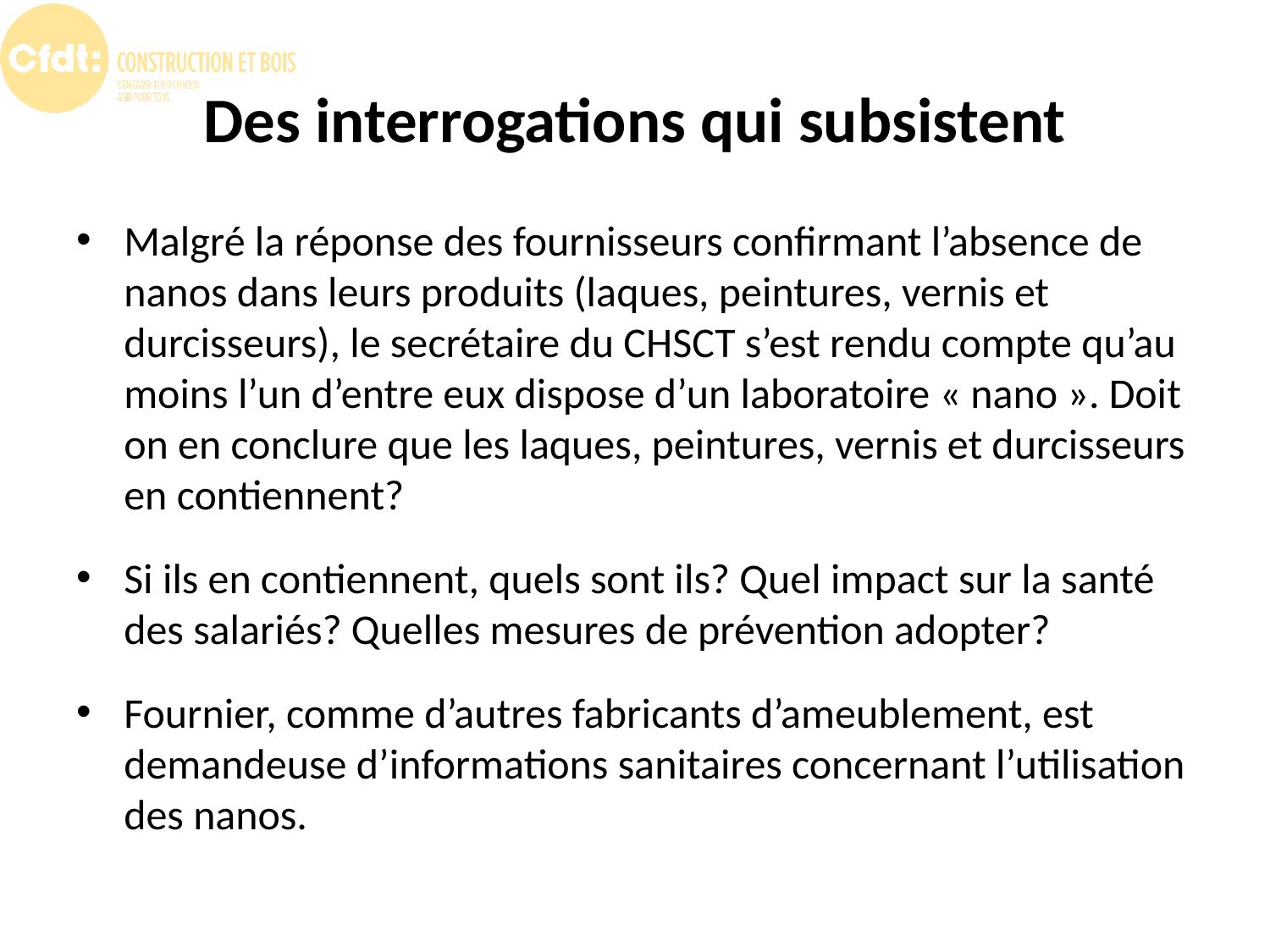

# Des interrogations qui subsistent
Malgré la réponse des fournisseurs confirmant l’absence de nanos dans leurs produits (laques, peintures, vernis et durcisseurs), le secrétaire du CHSCT s’est rendu compte qu’au moins l’un d’entre eux dispose d’un laboratoire « nano ». Doit on en conclure que les laques, peintures, vernis et durcisseurs en contiennent?

Si ils en contiennent, quels sont ils? Quel impact sur la santé des salariés? Quelles mesures de prévention adopter?

Fournier, comme d’autres fabricants d’ameublement, est demandeuse d’informations sanitaires concernant l’utilisation des nanos.